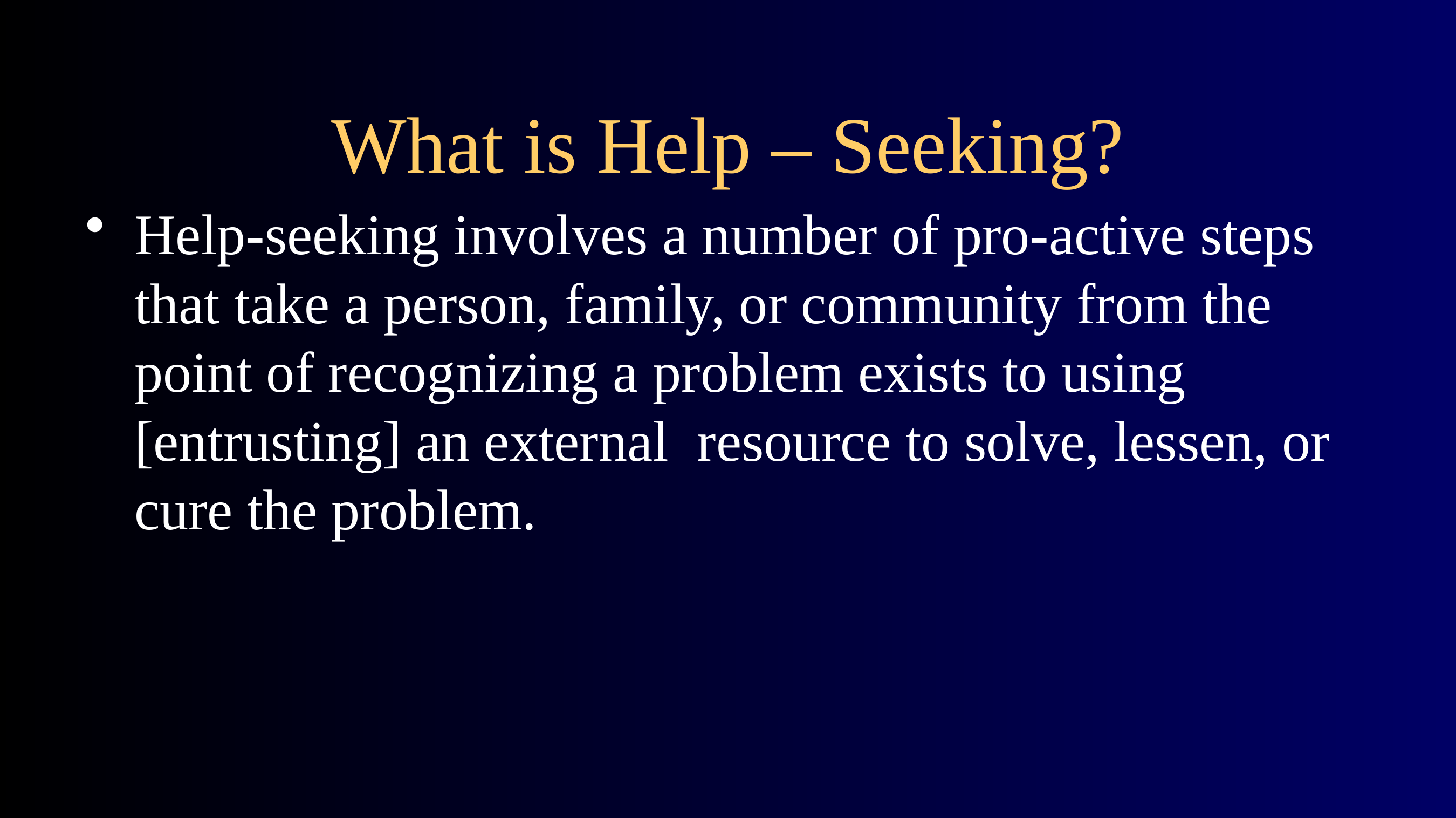

# What is Help – Seeking?
Help-seeking involves a number of pro-active steps that take a person, family, or community from the point of recognizing a problem exists to using [entrusting] an external  resource to solve, lessen, or  cure the problem.